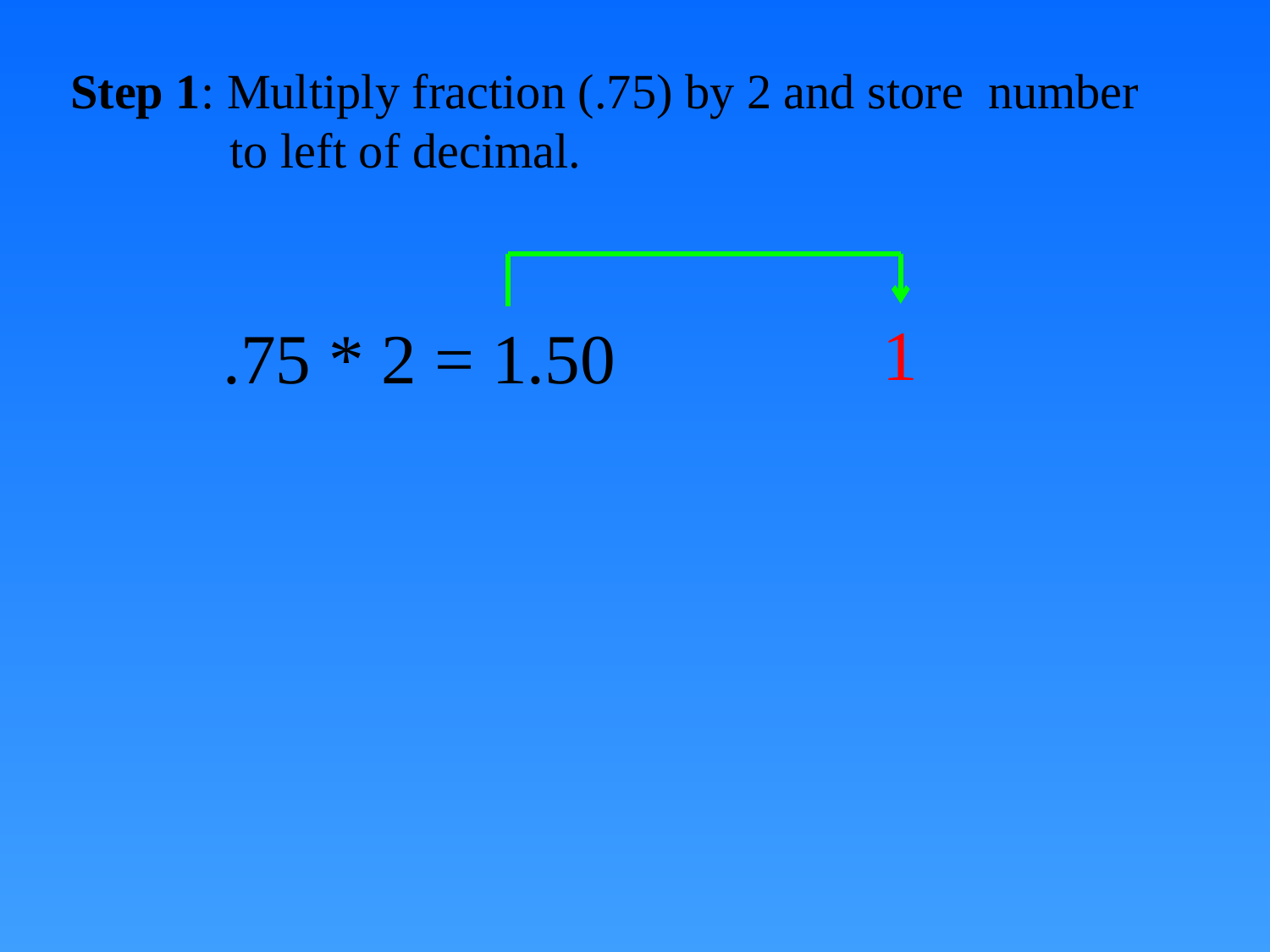

Step 1: Multiply fraction (.75) by 2 and store  number
             to left of decimal.
1
.75 * 2 = 1.50